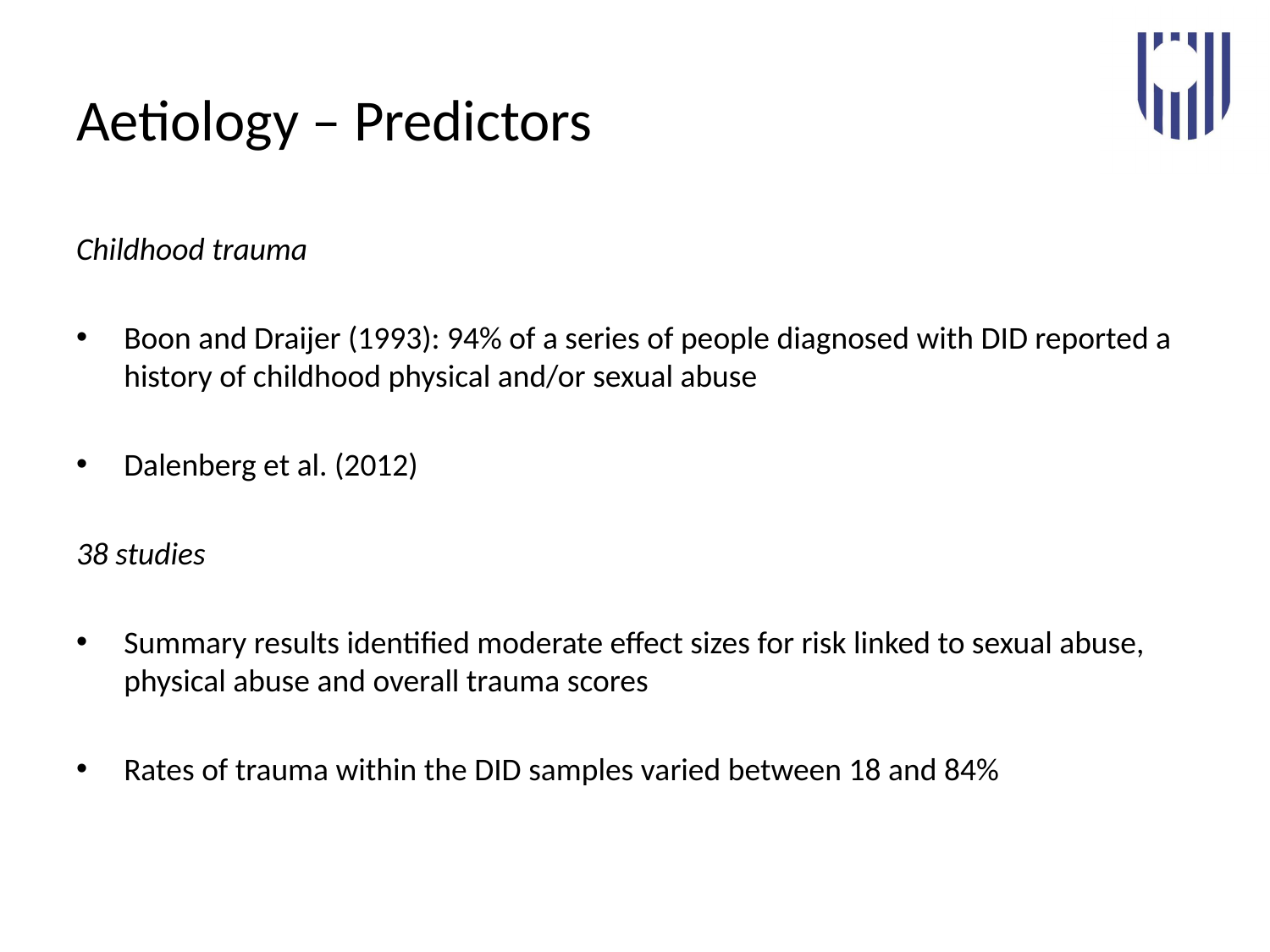

# Aetiology – Predictors
Childhood trauma

Boon and Draijer (1993): 94% of a series of people diagnosed with DID reported a history of childhood physical and/or sexual abuse

Dalenberg et al. (2012)

38 studies

Summary results identified moderate effect sizes for risk linked to sexual abuse, physical abuse and overall trauma scores

Rates of trauma within the DID samples varied between 18 and 84%